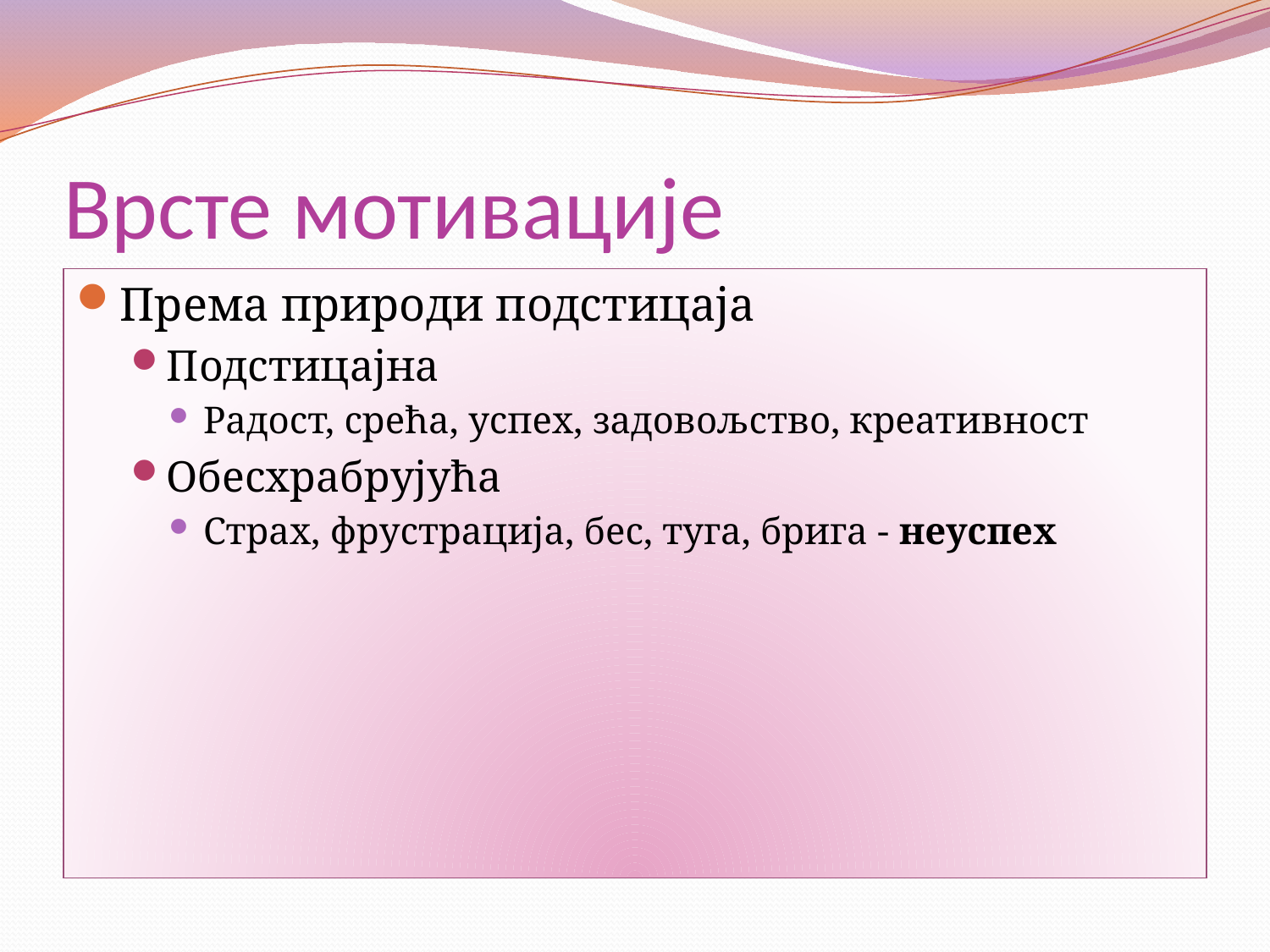

# Врсте мотивације
Према природи подстицаја
Подстицајна
Радост, срећа, успех, задовољство, креативност
Обесхрабрујућа
Страх, фрустрација, бес, туга, брига - неуспех